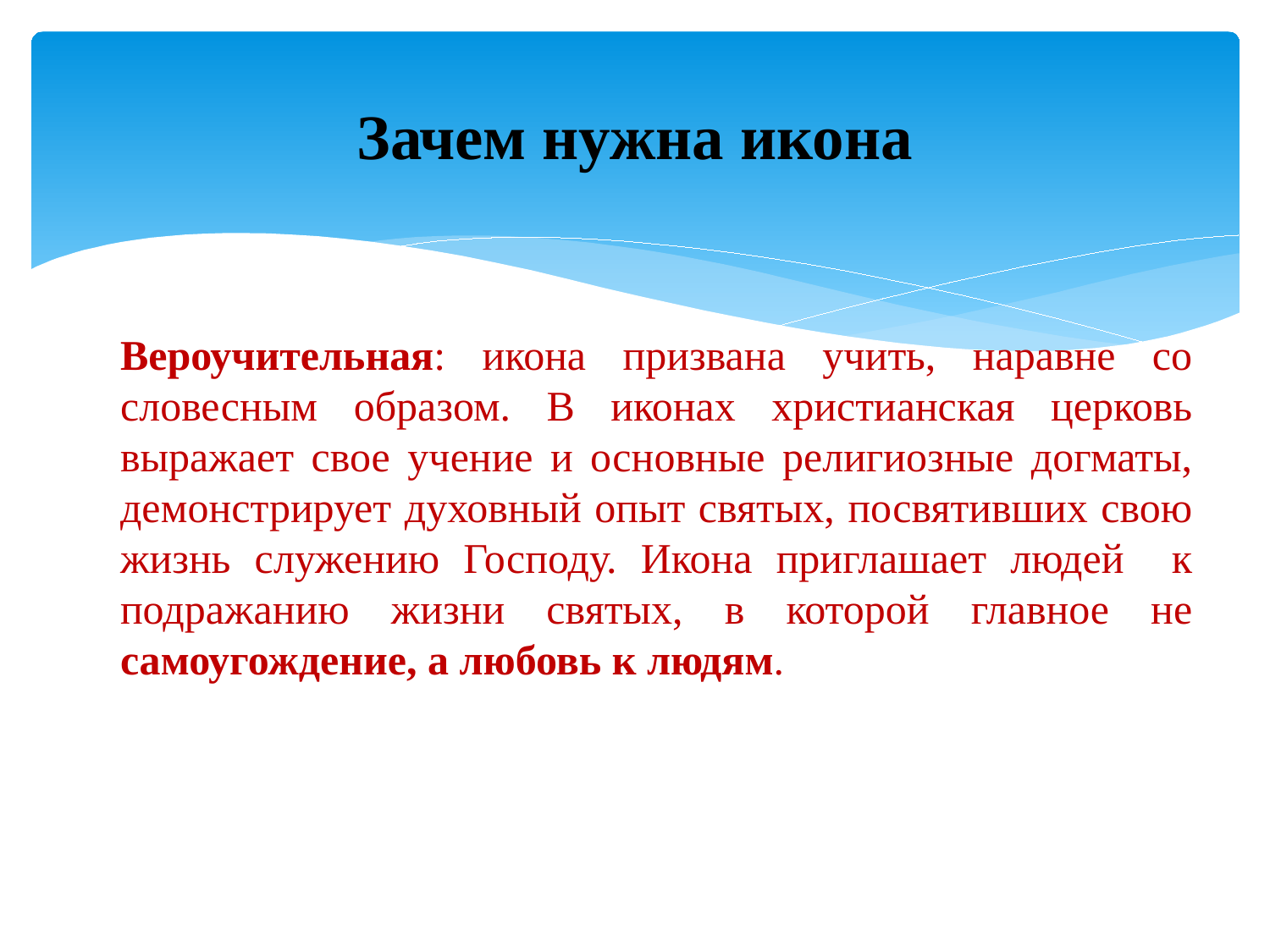

# Зачем нужна икона

Вероучительная: икона призвана учить, наравне со словесным образом. В иконах христианская церковь выражает свое учение и основные религиозные догматы, демонстрирует духовный опыт святых, посвятивших свою жизнь служению Господу. Икона приглашает людей  к подражанию жизни святых, в которой главное не самоугождение, а любовь к людям.